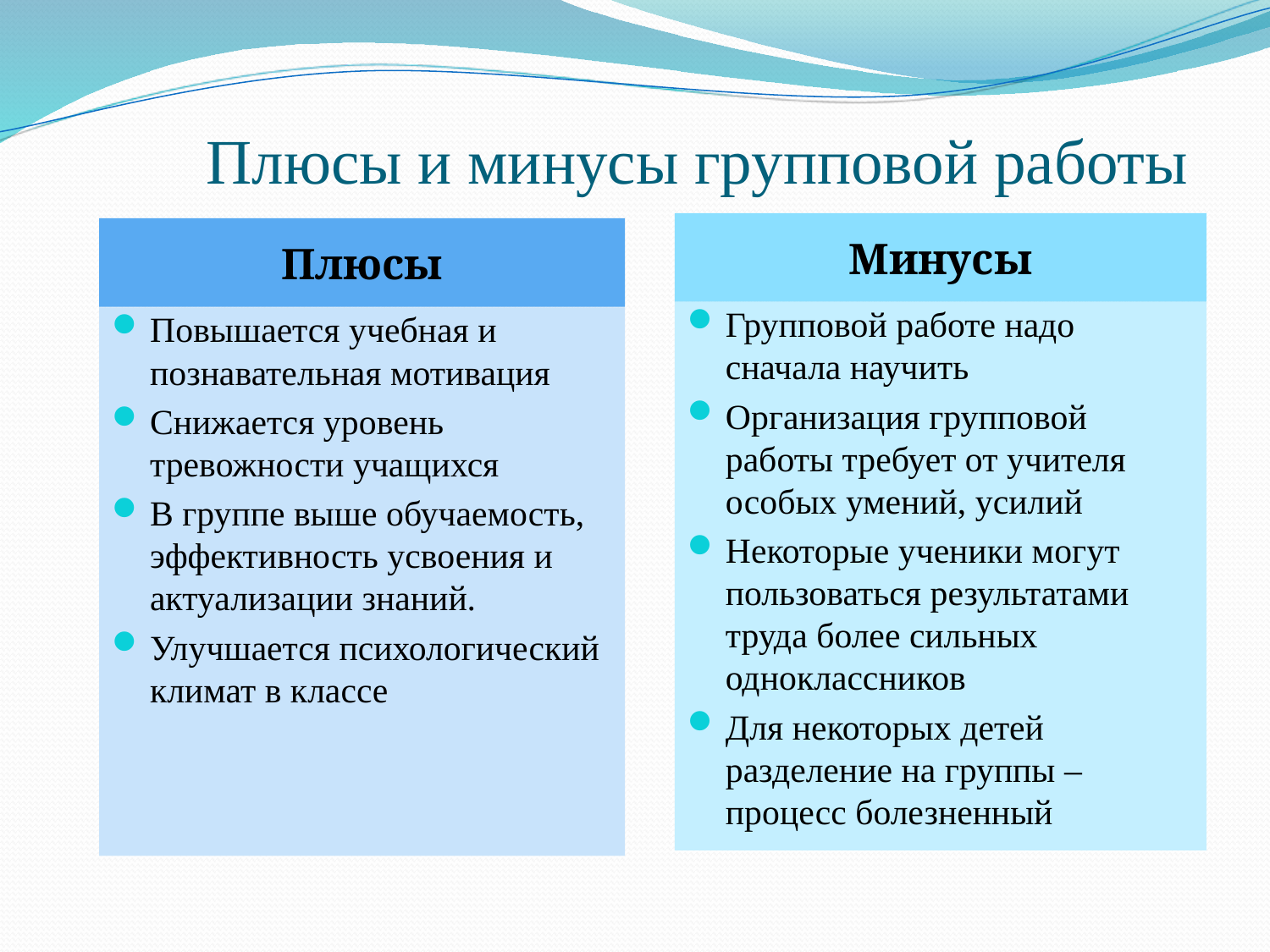

# Плюсы и минусы групповой работы
Минусы
Плюсы
Групповой работе надо сначала научить
Организация групповой работы требует от учителя особых умений, усилий
Некоторые ученики могут пользоваться результатами труда более сильных одноклассников
Для некоторых детей разделение на группы – процесс болезненный
Повышается учебная и познавательная мотивация
Снижается уровень тревожности учащихся
В группе выше обучаемость, эффективность усвоения и актуализации знаний.
Улучшается психологический климат в классе